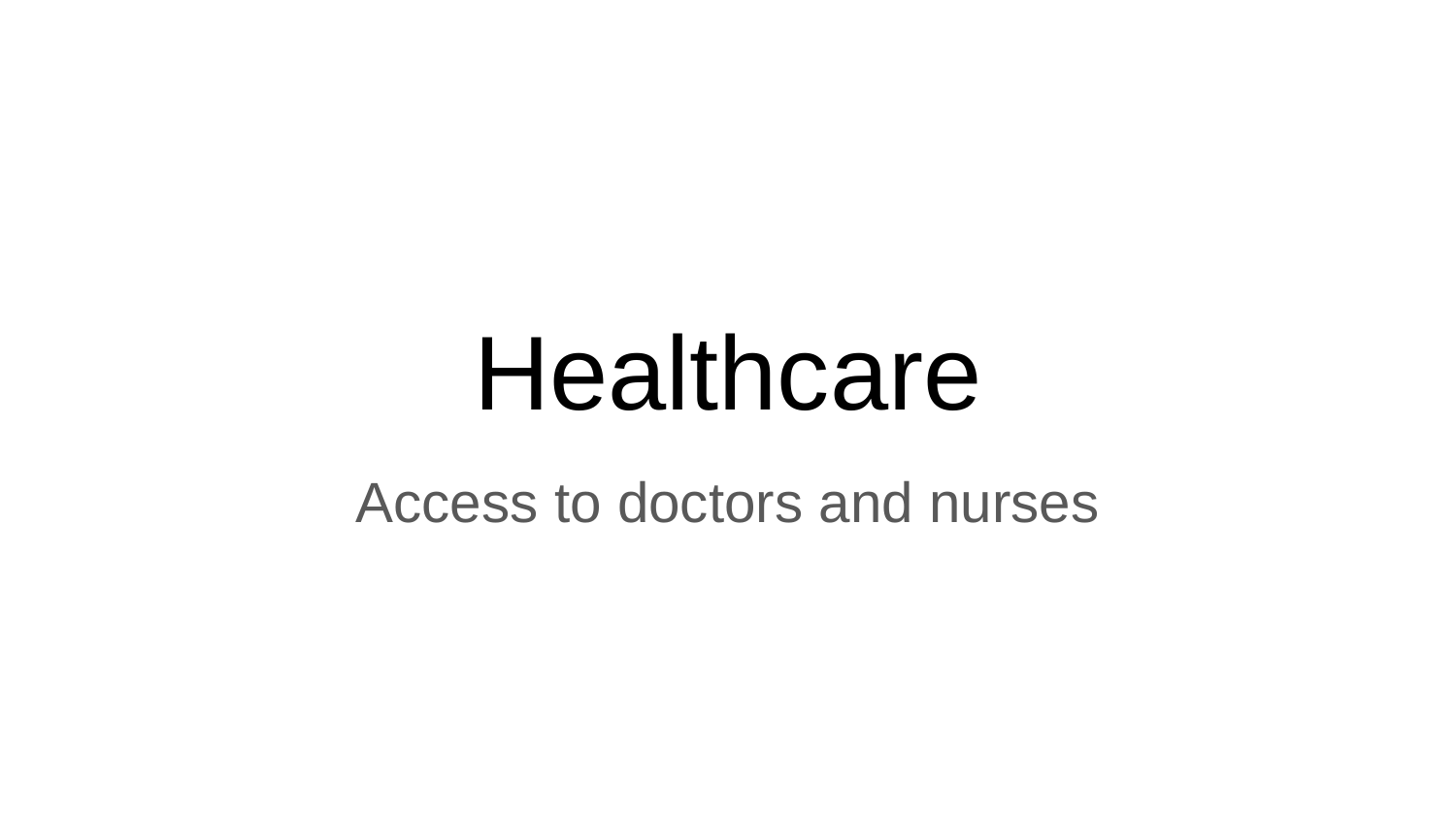

# Healthcare
Access to doctors and nurses